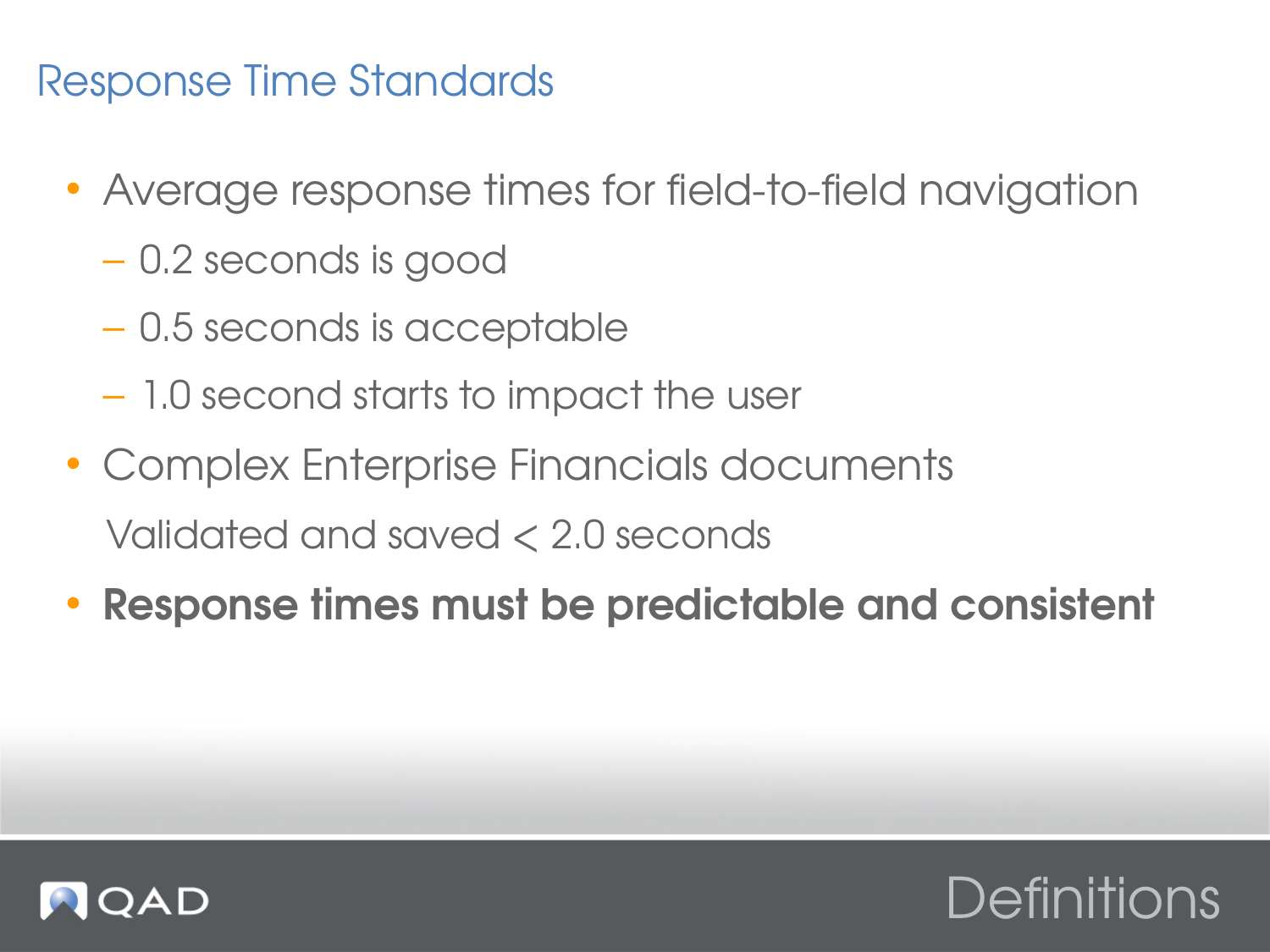

Response Time Standards
Average response times for field-to-field navigation
0.2 seconds is good
0.5 seconds is acceptable
1.0 second starts to impact the user
Complex Enterprise Financials documents
Validated and saved < 2.0 seconds
Response times must be predictable and consistent

# Definitions